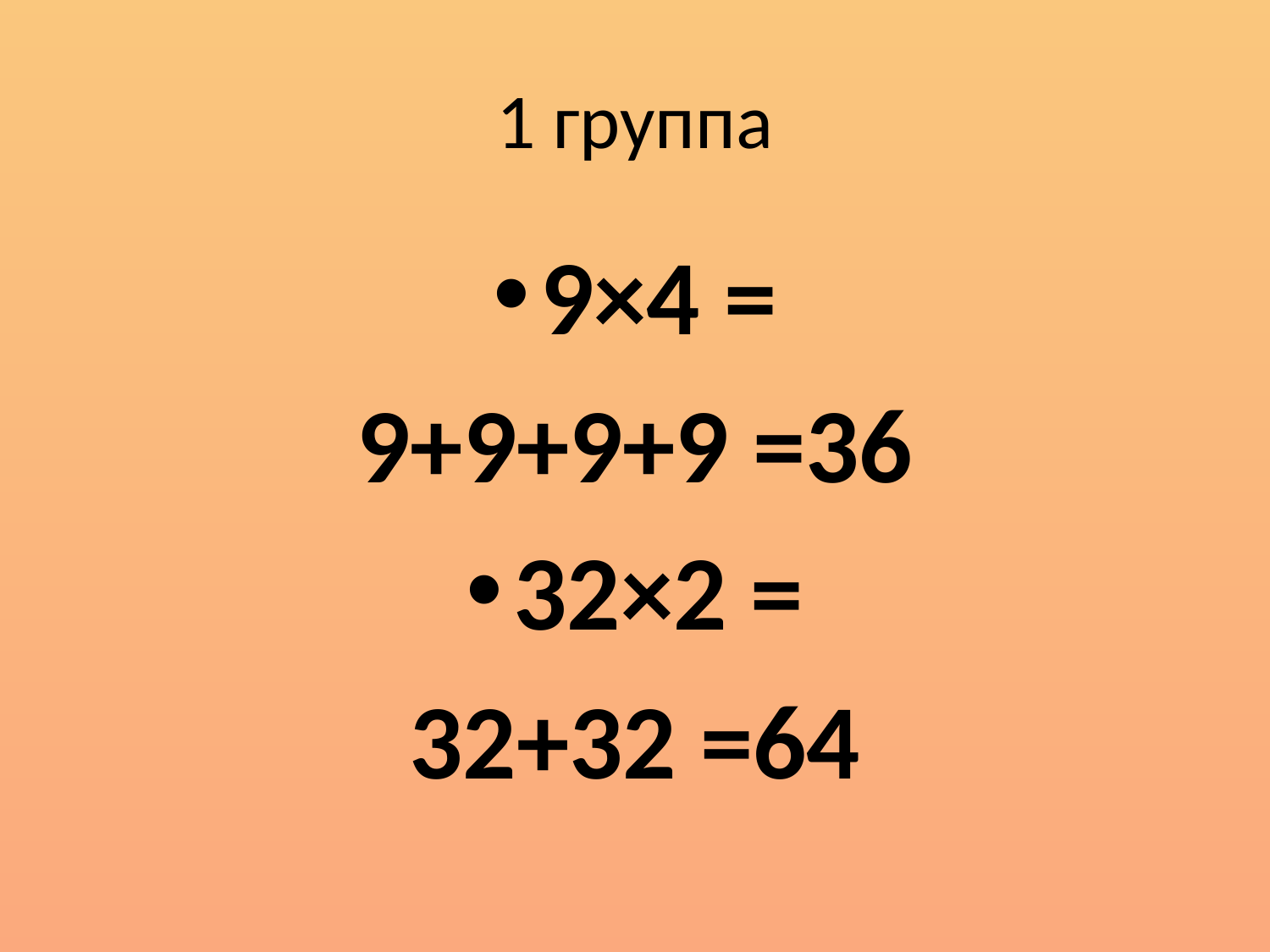

# 1 группа
9×4 =
9+9+9+9 =36
32×2 =
32+32 =64